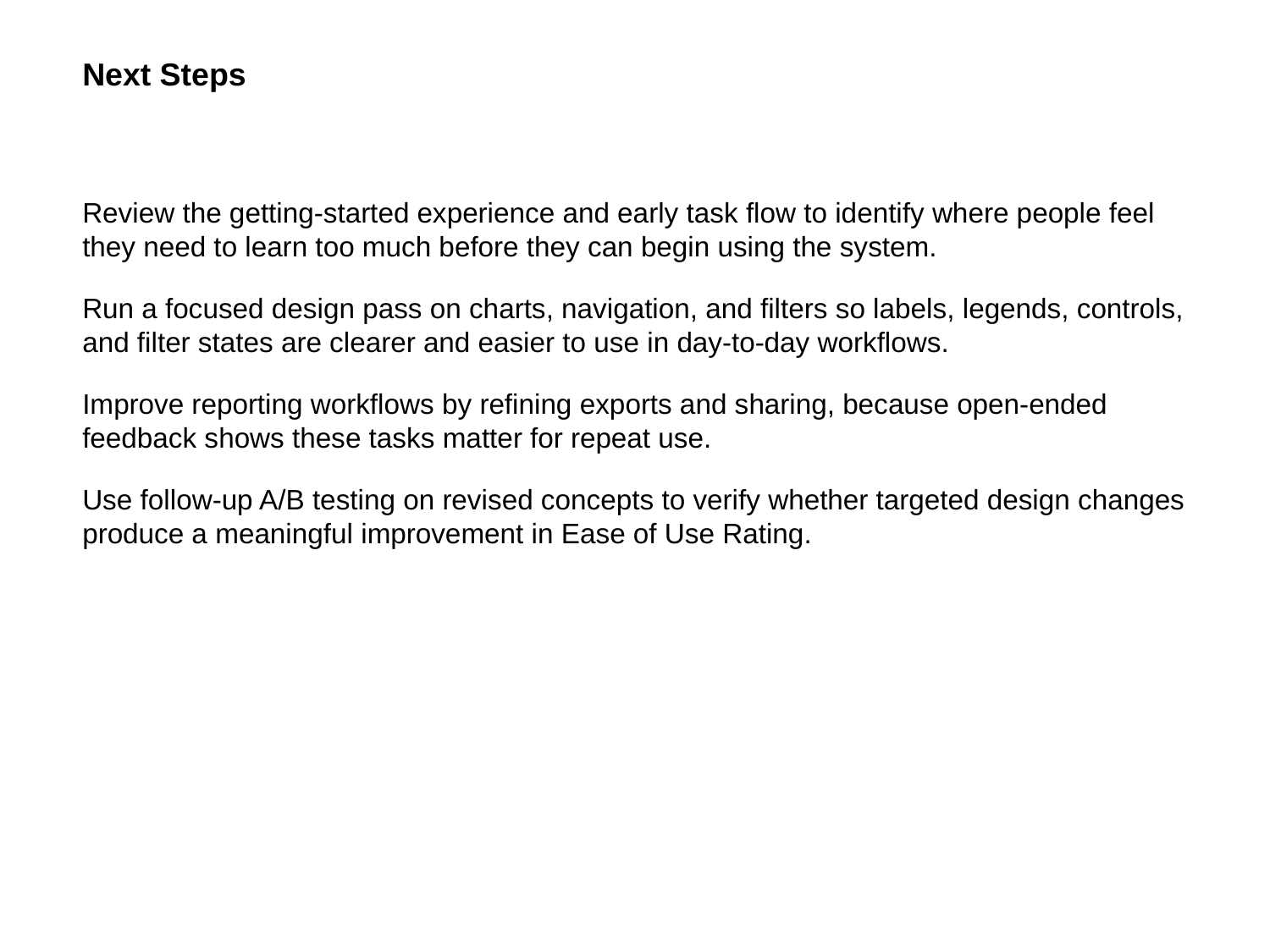

Next Steps
Review the getting-started experience and early task flow to identify where people feel they need to learn too much before they can begin using the system.
Run a focused design pass on charts, navigation, and filters so labels, legends, controls, and filter states are clearer and easier to use in day-to-day workflows.
Improve reporting workflows by refining exports and sharing, because open-ended feedback shows these tasks matter for repeat use.
Use follow-up A/B testing on revised concepts to verify whether targeted design changes produce a meaningful improvement in Ease of Use Rating.